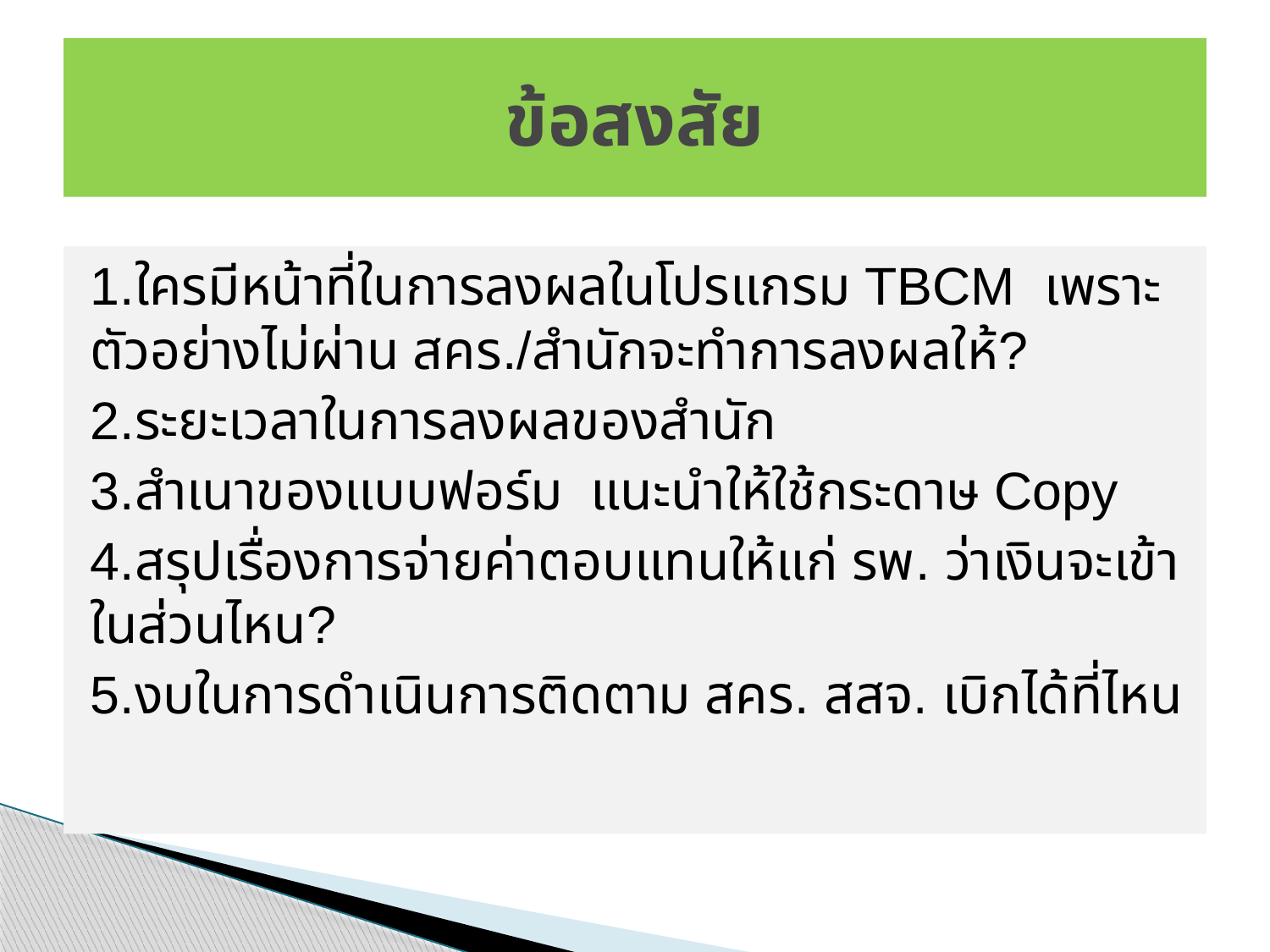

# ข้อสงสัย
1.ใครมีหน้าที่ในการลงผลในโปรแกรม TBCM  เพราะตัวอย่างไม่ผ่าน สคร./สำนักจะทำการลงผลให้?
2.ระยะเวลาในการลงผลของสำนัก
3.สำเนาของแบบฟอร์ม  แนะนำให้ใช้กระดาษ Copy
4.สรุปเรื่องการจ่ายค่าตอบแทนให้แก่ รพ. ว่าเงินจะเข้าในส่วนไหน?
5.งบในการดำเนินการติดตาม สคร. สสจ. เบิกได้ที่ไหน